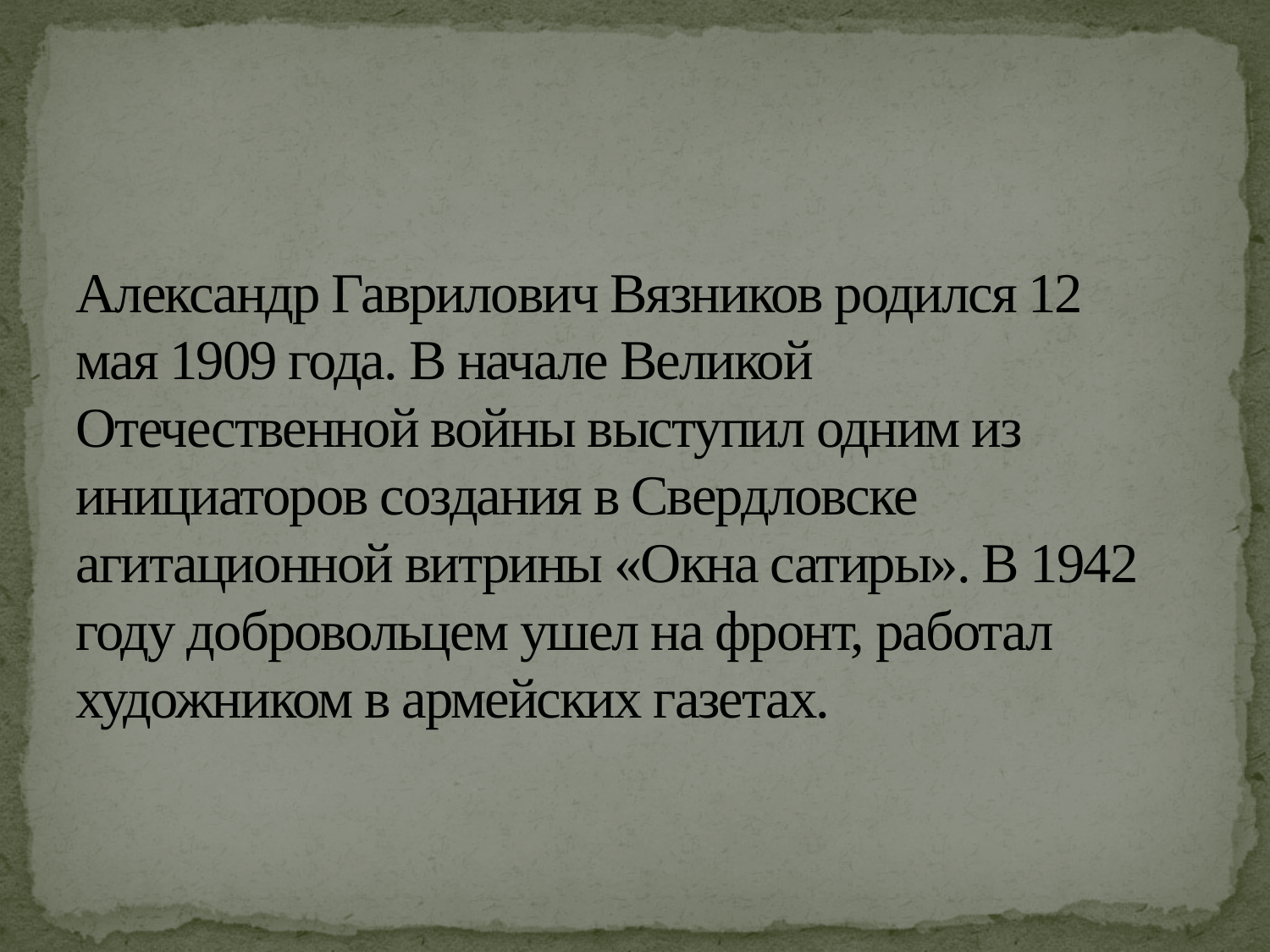

# Александр Гаврилович Вязников родился 12 мая 1909 года. В начале Великой Отечественной войны выступил одним из инициаторов создания в Свердловске агитационной витрины «Окна сатиры». В 1942 году добровольцем ушел на фронт, работал художником в армейских газетах.